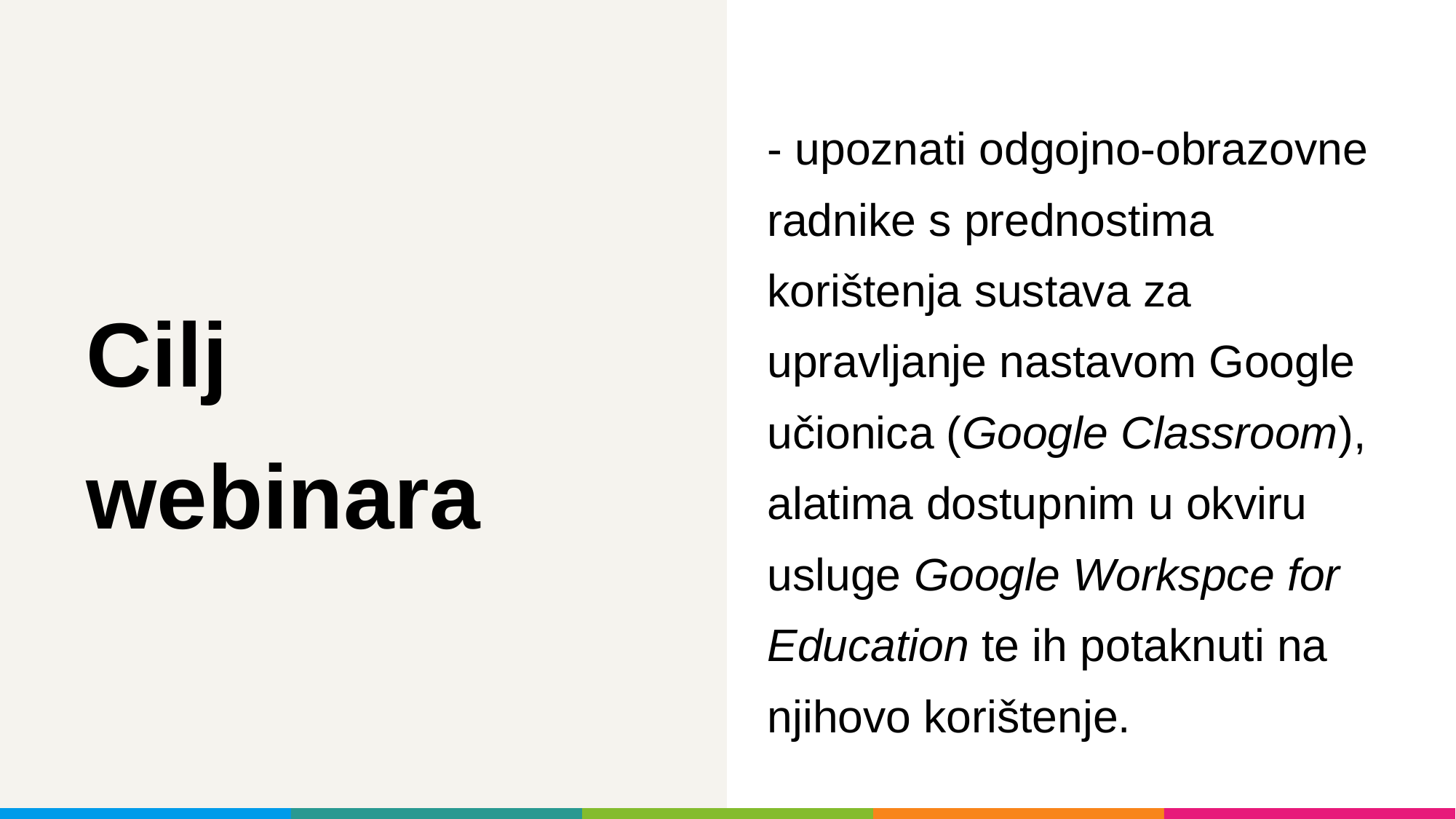

- upoznati odgojno-obrazovne radnike s prednostima korištenja sustava za upravljanje nastavom Google učionica (Google Classroom), alatima dostupnim u okviru usluge Google Workspce for Education te ih potaknuti na njihovo korištenje.
# Cilj webinara